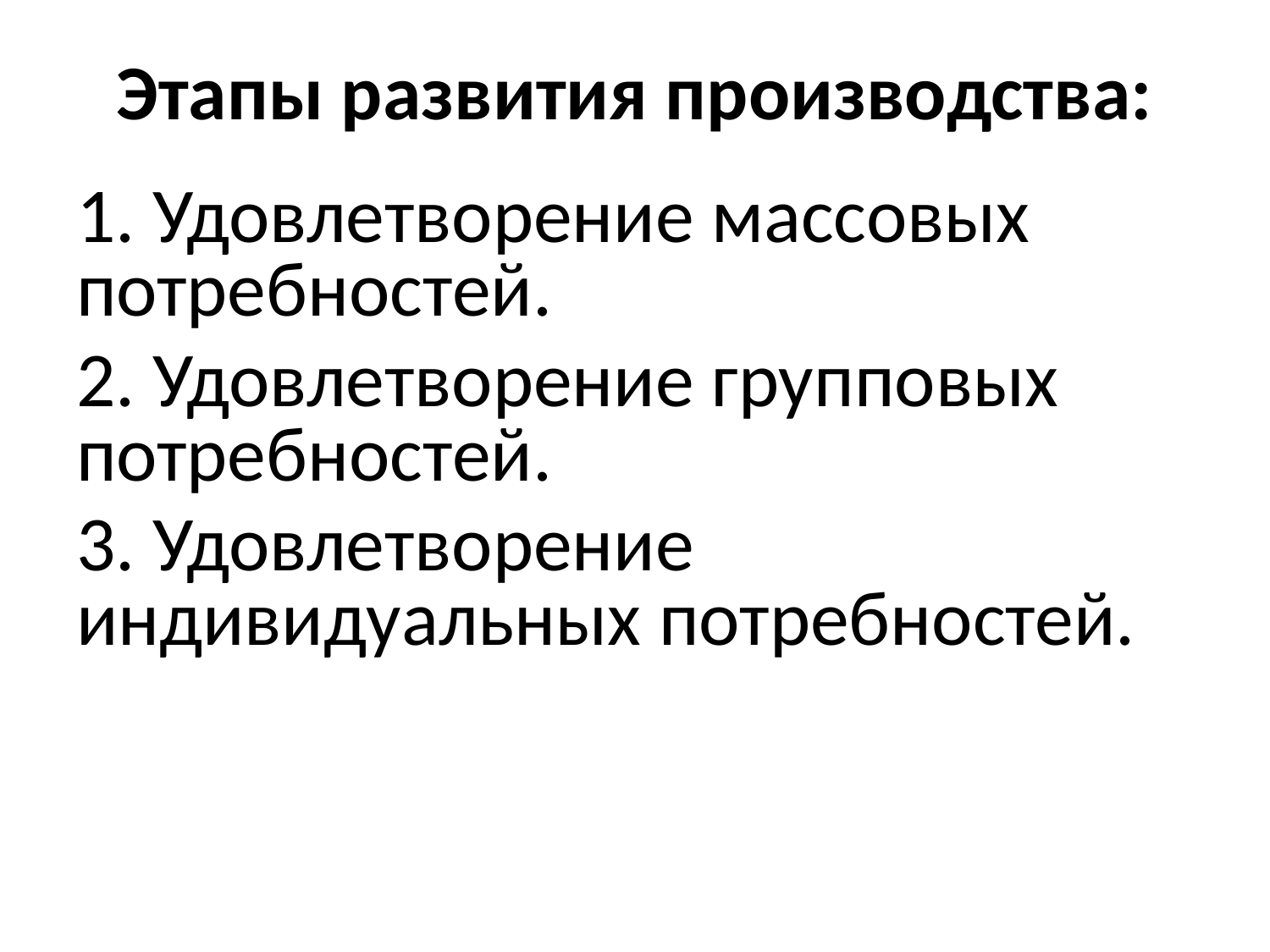

# Этапы развития производства:
1. Удовлетворение массовых потребностей.
2. Удовлетворение групповых потребностей.
3. Удовлетворение индивидуальных потребностей.